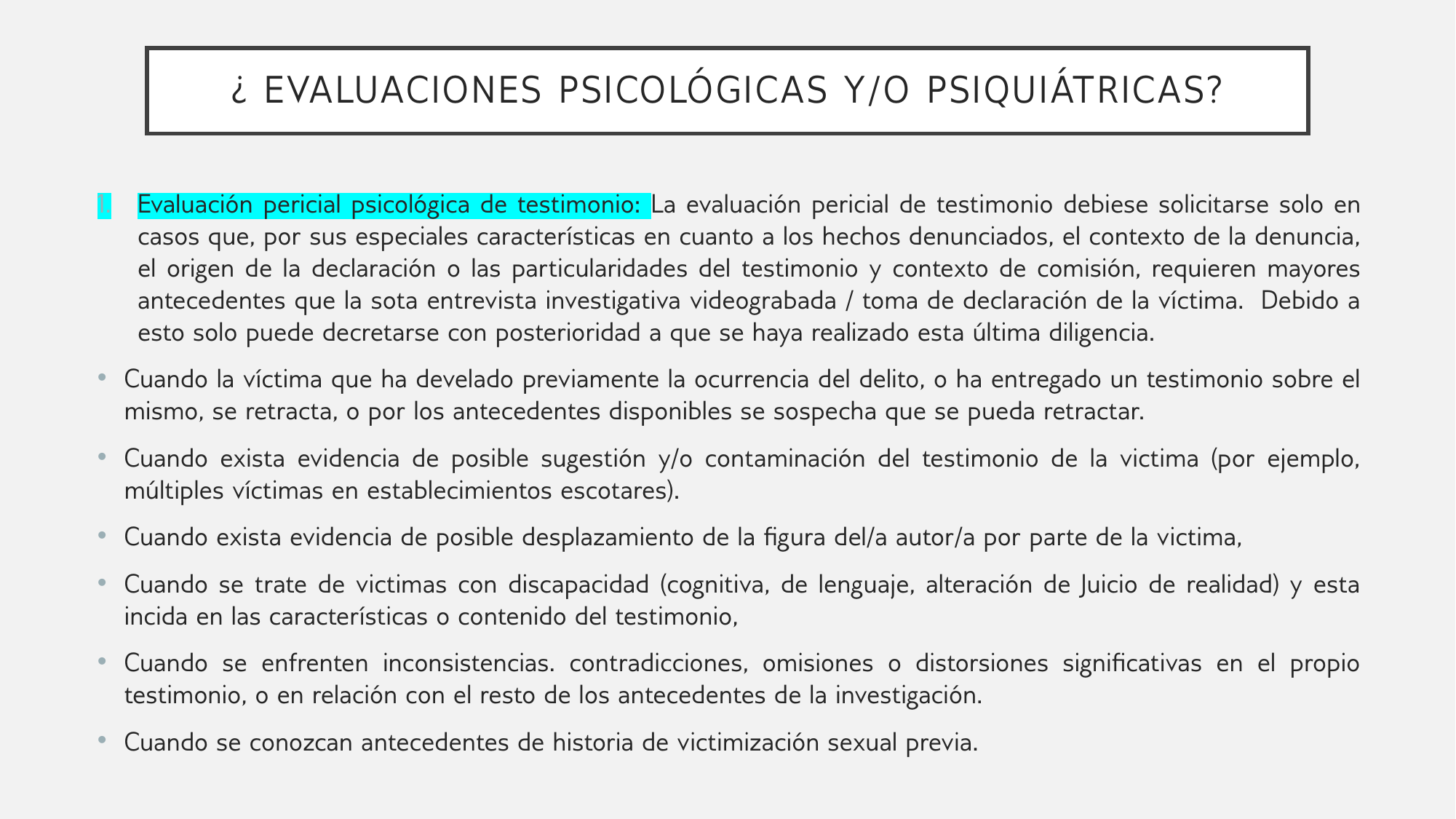

# ¿ Evaluaciones psicológicas y/o psiquiátricas?

Evaluación pericial psicológica de testimonio: La evaluación pericial de testimonio debiese solicitarse solo en casos que, por sus especiales características en cuanto a los hechos denunciados, el contexto de la denuncia, el origen de la declaración o las particularidades del testimonio y contexto de comisión, requieren mayores antecedentes que la sota entrevista investigativa videograbada / toma de declaración de la víctima.  Debido a esto solo puede decretarse con posterioridad a que se haya realizado esta última diligencia.
Cuando la víctima que ha develado previamente la ocurrencia del delito, o ha entregado un testimonio sobre el mismo, se retracta, o por los antecedentes disponibles se sospecha que se pueda retractar.
Cuando exista evidencia de posible sugestión y/o contaminación del testimonio de la victima (por ejemplo, múltiples víctimas en establecimientos escotares).
Cuando exista evidencia de posible desplazamiento de la figura del/a autor/a por parte de la victima,
Cuando se trate de victimas con discapacidad (cognitiva, de lenguaje, alteración de Juicio de realidad) y esta incida en las características o contenido del testimonio,
Cuando se enfrenten inconsistencias. contradicciones, omisiones o distorsiones significativas en el propio testimonio, o en relación con el resto de los antecedentes de la investigación.
Cuando se conozcan antecedentes de historia de victimización sexual previa.